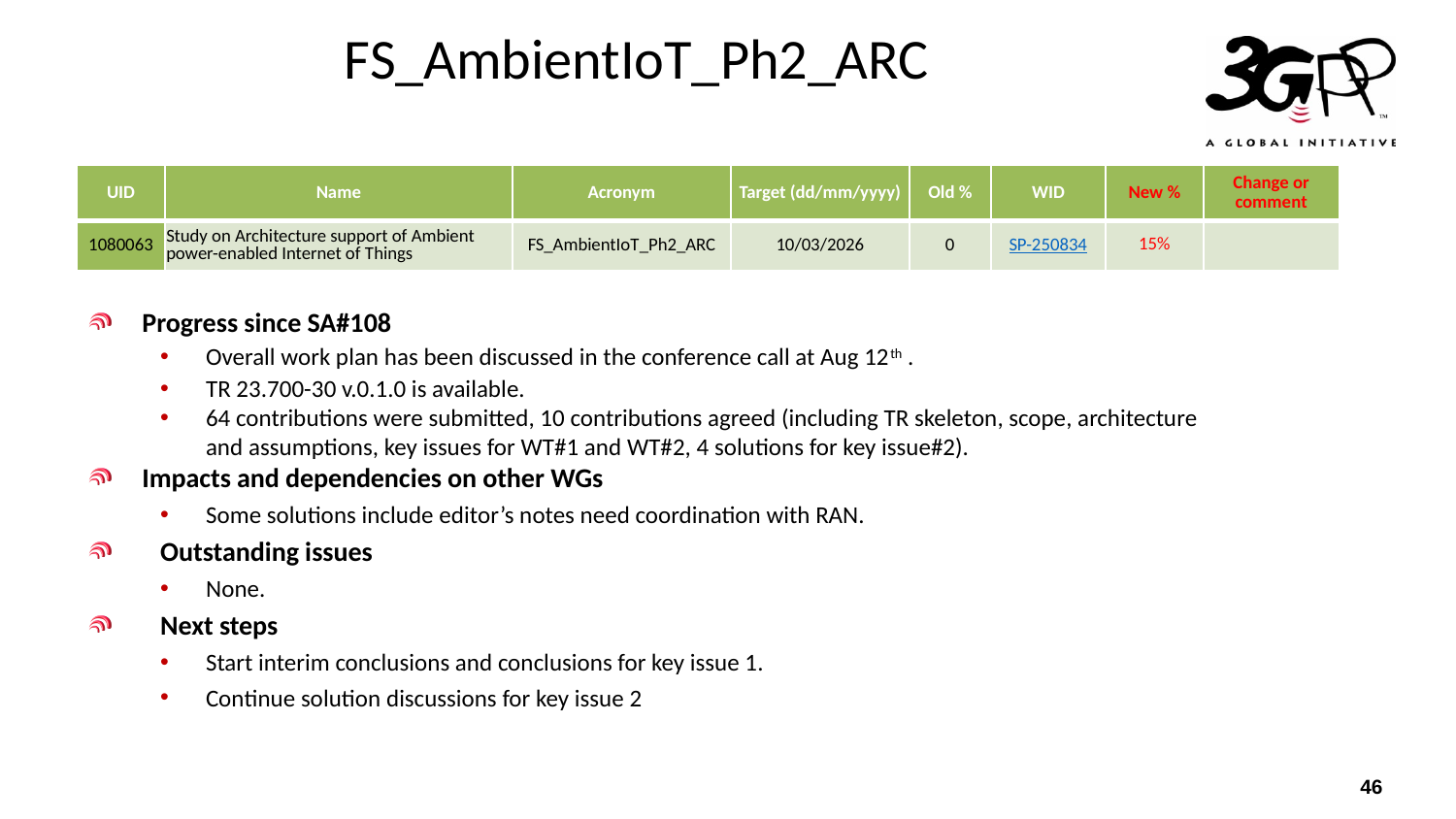

# FS_AmbientIoT_Ph2_ARC
| UID | Name | Acronym | Target (dd/mm/yyyy) | Old % | WID | New % | Change or comment |
| --- | --- | --- | --- | --- | --- | --- | --- |
| 1080063 | Study on Architecture support of Ambient power-enabled Internet of Things | FS\_AmbientIoT\_Ph2\_ARC | 10/03/2026 | 0 | SP-250834 | 15% |  |
Progress since SA#108
Overall work plan has been discussed in the conference call at Aug 12th .
TR 23.700-30 v.0.1.0 is available.
64 contributions were submitted, 10 contributions agreed (including TR skeleton, scope, architecture and assumptions, key issues for WT#1 and WT#2, 4 solutions for key issue#2).
Impacts and dependencies on other WGs
Some solutions include editor’s notes need coordination with RAN.
Outstanding issues
None.
Next steps
Start interim conclusions and conclusions for key issue 1.
Continue solution discussions for key issue 2